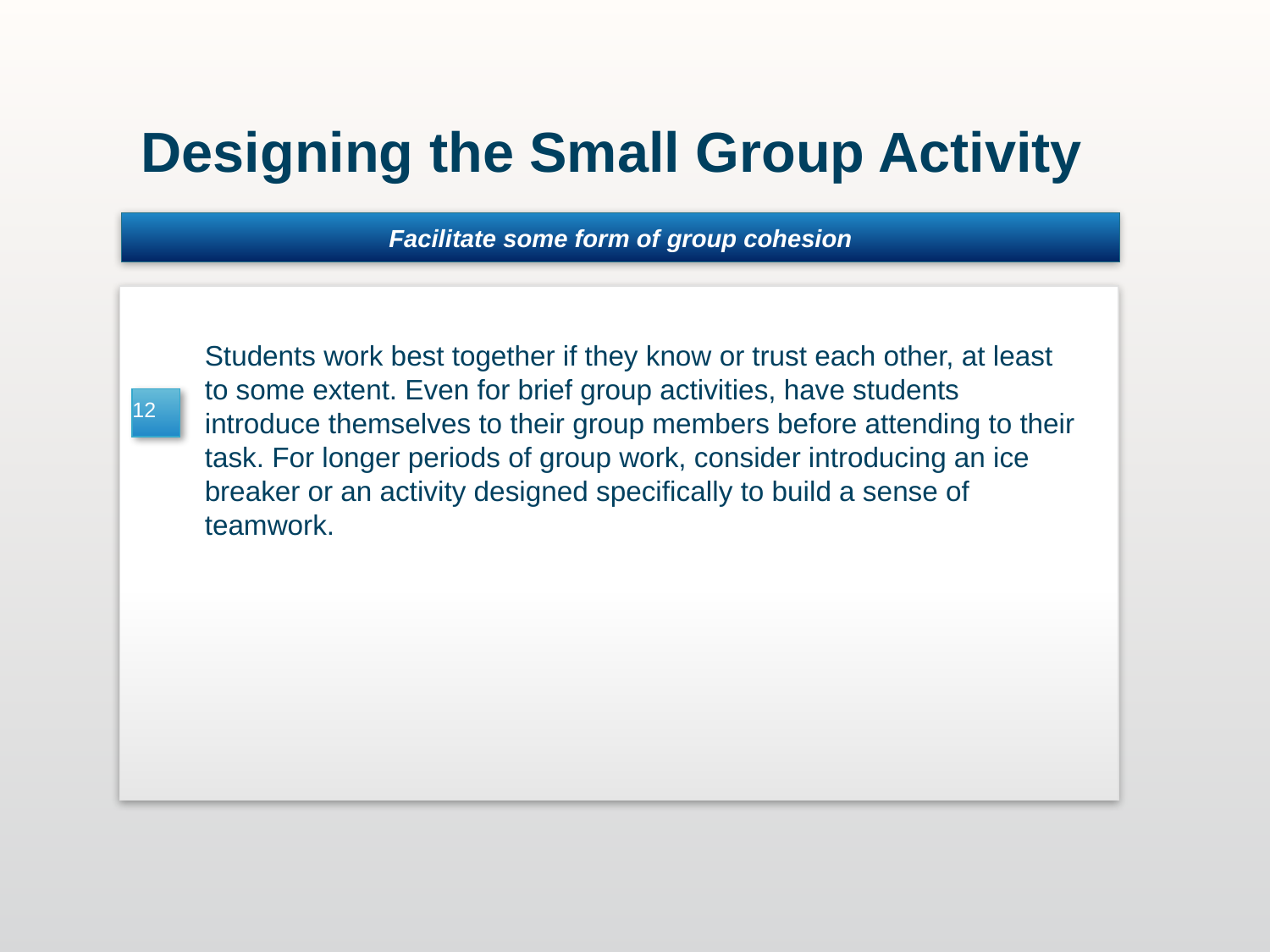

Designing the Small Group Activity
Facilitate some form of group cohesion

Templates
Students work best together if they know or trust each other, at least to some extent. Even for brief group activities, have students introduce themselves to their group members before attending to their task. For longer periods of group work, consider introducing an ice breaker or an activity designed specifically to build a sense of teamwork.

12